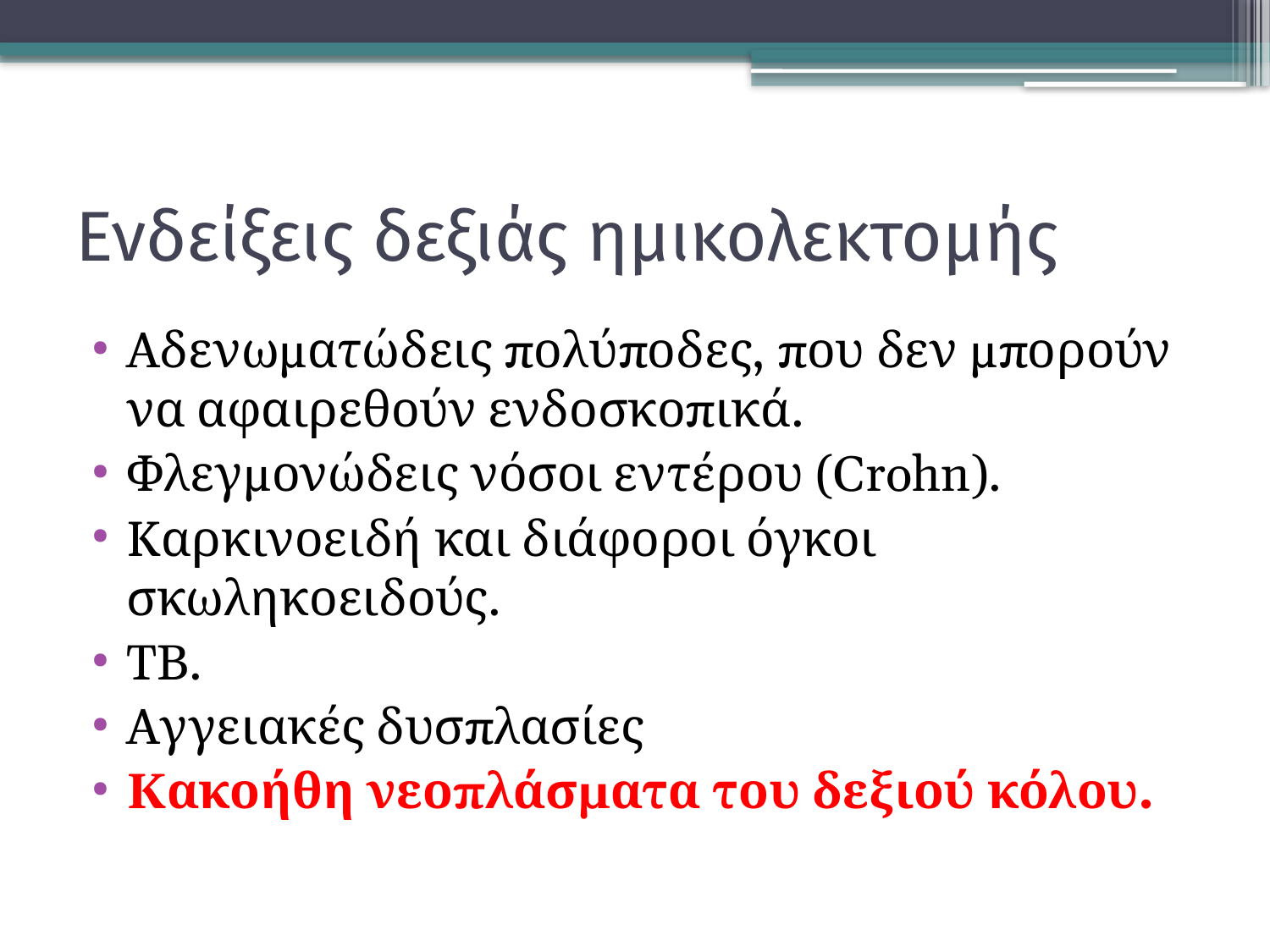

# Ενδείξεις δεξιάς ημικολεκτομής
Αδενωματώδεις πολύποδες, που δεν μπορούν να αφαιρεθούν ενδοσκοπικά.
Φλεγμονώδεις νόσοι εντέρου (Crohn).
Καρκινοειδή και διάφοροι όγκοι σκωληκοειδούς.
ΤΒ.
Αγγειακές δυσπλασίες
Κακοήθη νεοπλάσματα του δεξιού κόλου.